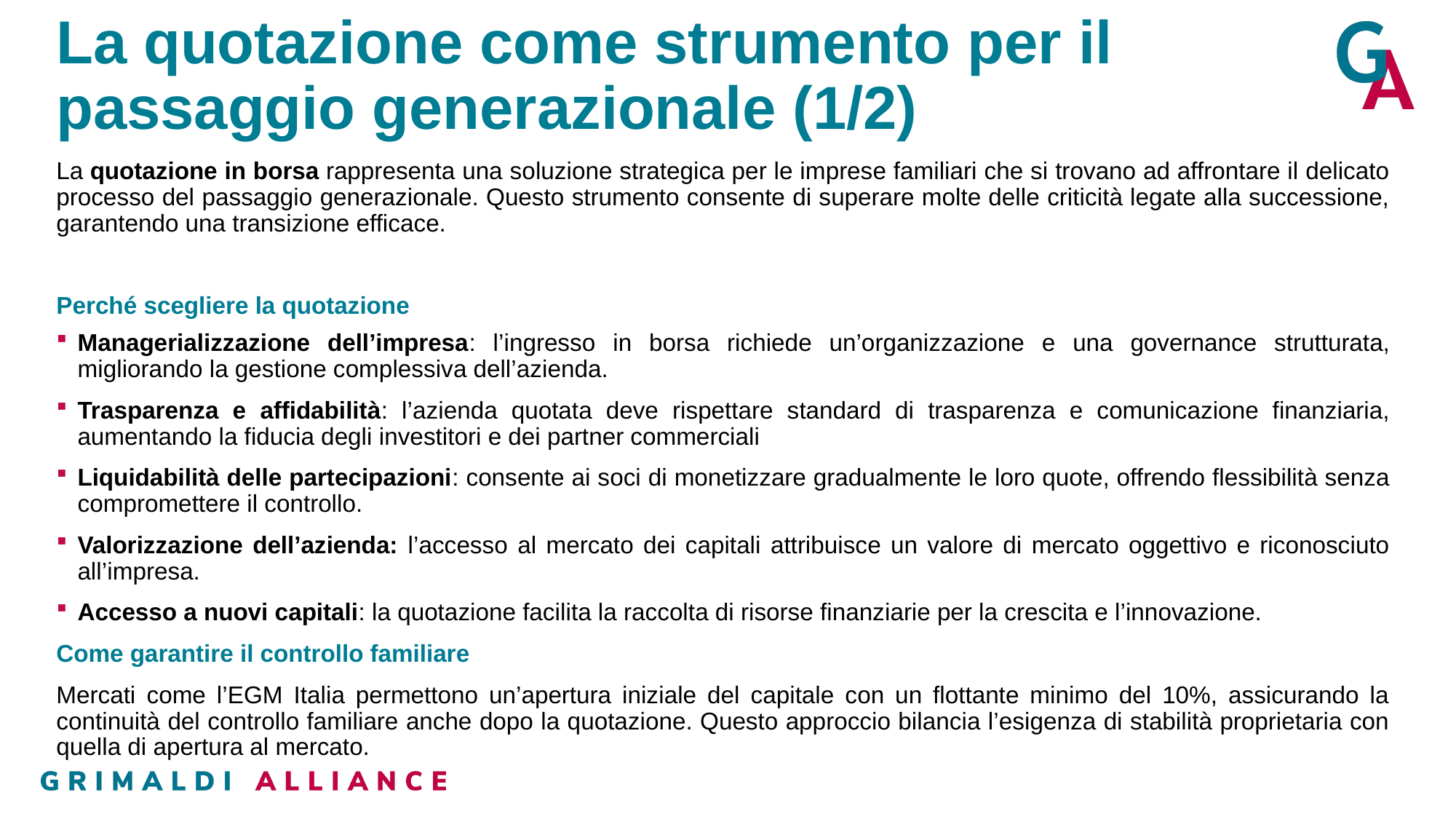

# La quotazione come strumento per il passaggio generazionale (1/2)
La quotazione in borsa rappresenta una soluzione strategica per le imprese familiari che si trovano ad affrontare il delicato processo del passaggio generazionale. Questo strumento consente di superare molte delle criticità legate alla successione, garantendo una transizione efficace.

Perché scegliere la quotazione

Managerializzazione dell’impresa: l’ingresso in borsa richiede un’organizzazione e una governance strutturata, migliorando la gestione complessiva dell’azienda.
Trasparenza e affidabilità: l’azienda quotata deve rispettare standard di trasparenza e comunicazione finanziaria, aumentando la fiducia degli investitori e dei partner commerciali
Liquidabilità delle partecipazioni: consente ai soci di monetizzare gradualmente le loro quote, offrendo flessibilità senza compromettere il controllo.
Valorizzazione dell’azienda: l’accesso al mercato dei capitali attribuisce un valore di mercato oggettivo e riconosciuto all’impresa.
Accesso a nuovi capitali: la quotazione facilita la raccolta di risorse finanziarie per la crescita e l’innovazione.
Come garantire il controllo familiare
Mercati come l’EGM Italia permettono un’apertura iniziale del capitale con un flottante minimo del 10%, assicurando la continuità del controllo familiare anche dopo la quotazione. Questo approccio bilancia l’esigenza di stabilità proprietaria con quella di apertura al mercato.